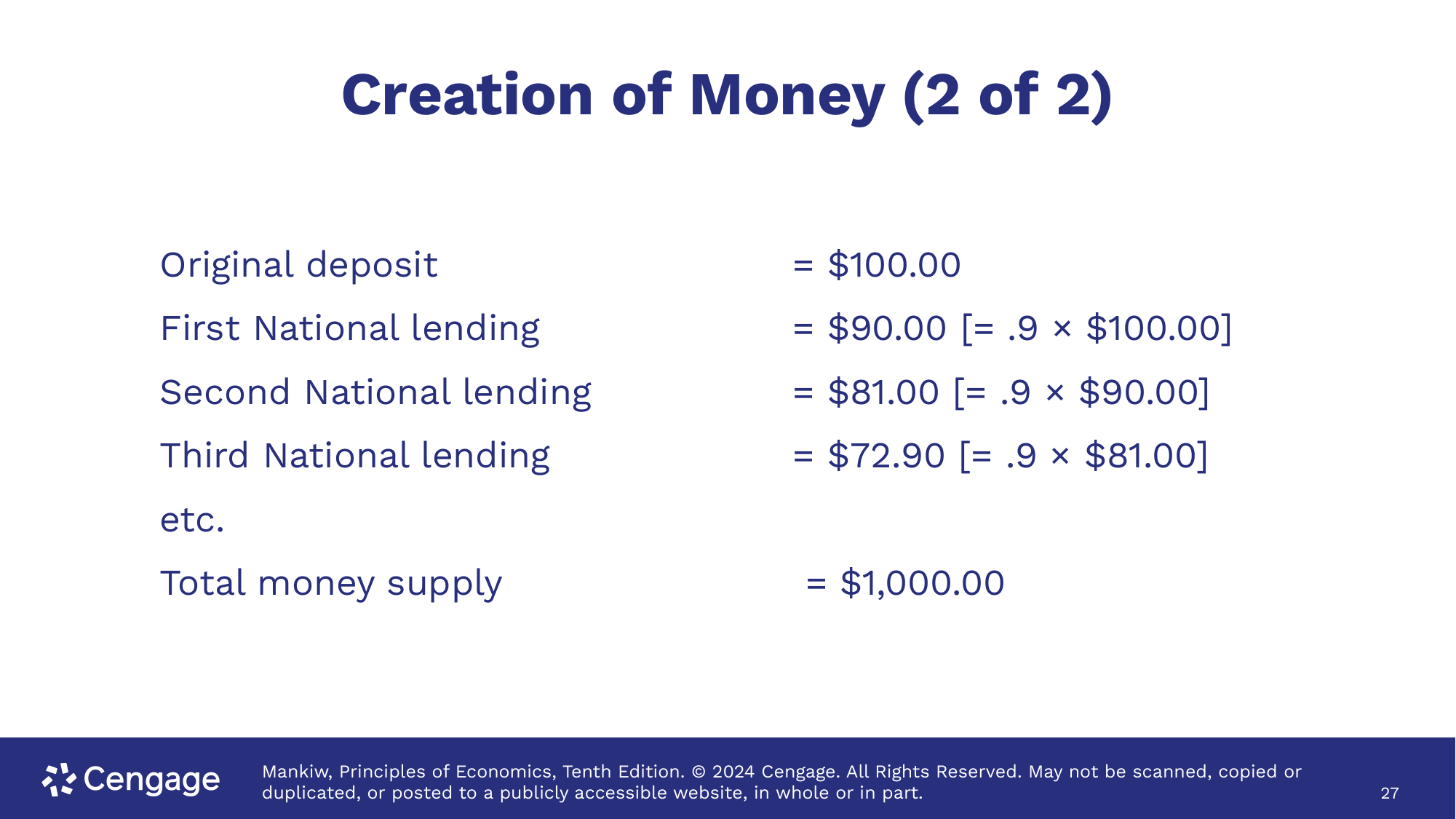

# Creation of Money (2 of 2)
| Original deposit | = $100.00 |
| --- | --- |
| First National lending | = $90.00 [= .9 × $100.00] |
| Second National lending | = $81.00 [= .9 × $90.00] |
| Third National lending | = $72.90 [= .9 × $81.00] |
| etc. |  |
| Total money supply | = $1,000.00 |